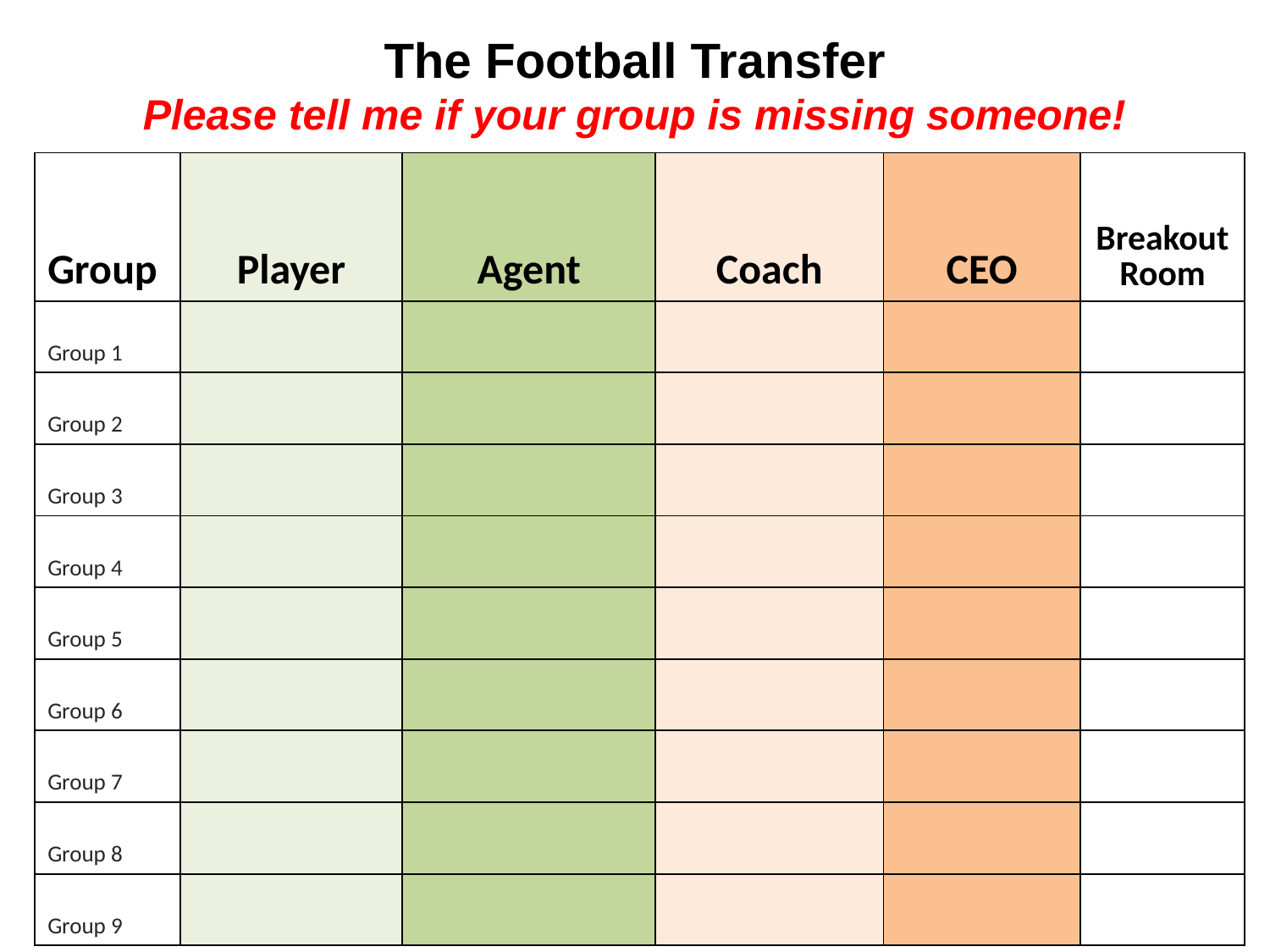

The Football Transfer
Please tell me if your group is missing someone!
| Group | Player | Agent | Coach | CEO | Breakout Room |
| --- | --- | --- | --- | --- | --- |
| Group 1 |  |  |  |  |  |
| Group 2 |  |  |  |  |  |
| Group 3 |  |  |  |  |  |
| Group 4 |  |  |  |  |  |
| Group 5 |  |  |  |  |  |
| Group 6 |  |  |  |  |  |
| Group 7 |  |  |  |  |  |
| Group 8 |  |  |  |  |  |
| Group 9 |  |  |  |  |  |